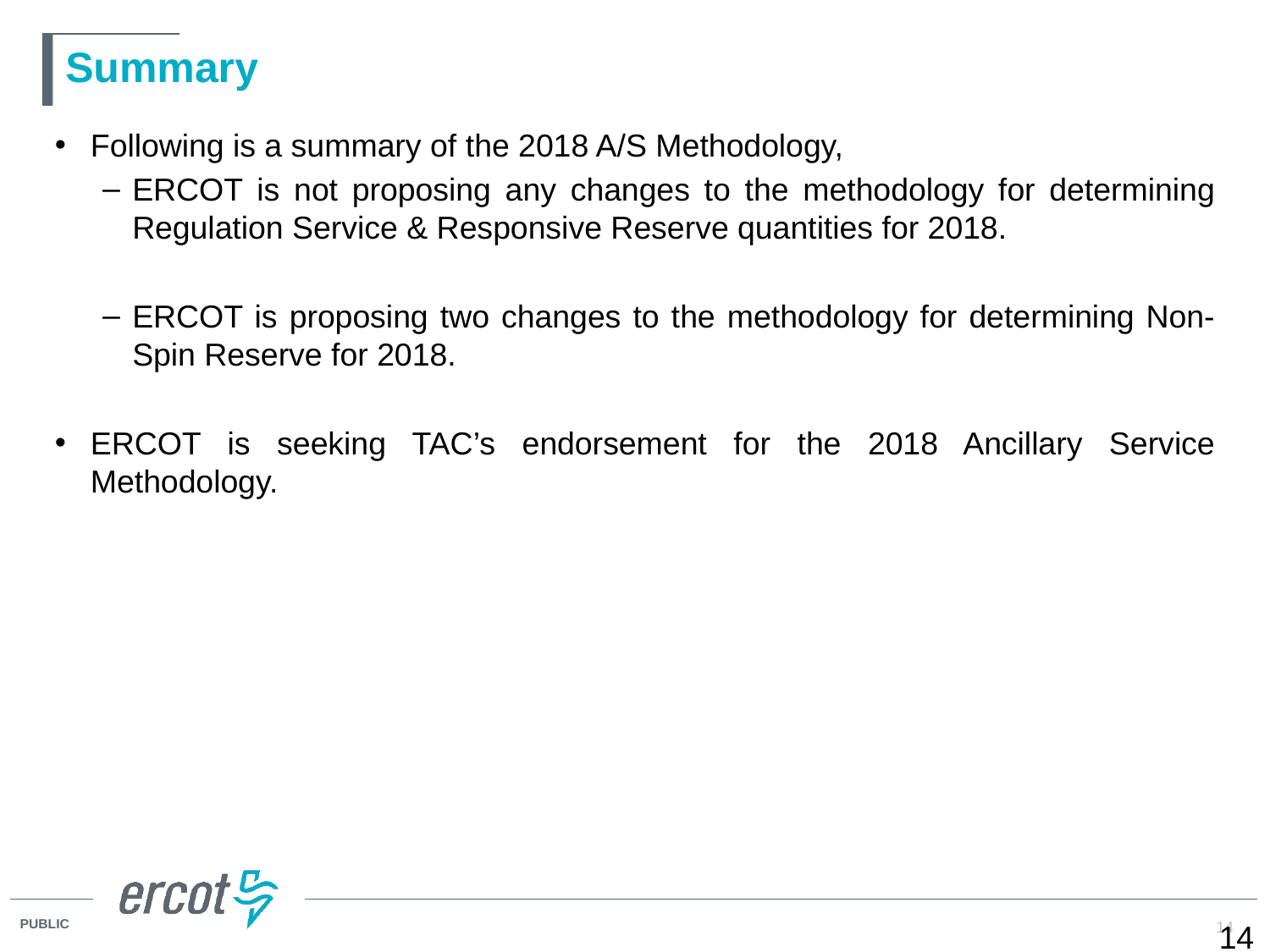

# Summary
Following is a summary of the 2018 A/S Methodology,
ERCOT is not proposing any changes to the methodology for determining Regulation Service & Responsive Reserve quantities for 2018.

ERCOT is proposing two changes to the methodology for determining Non-Spin Reserve for 2018.

ERCOT is seeking TAC’s endorsement for the 2018 Ancillary Service Methodology.

14